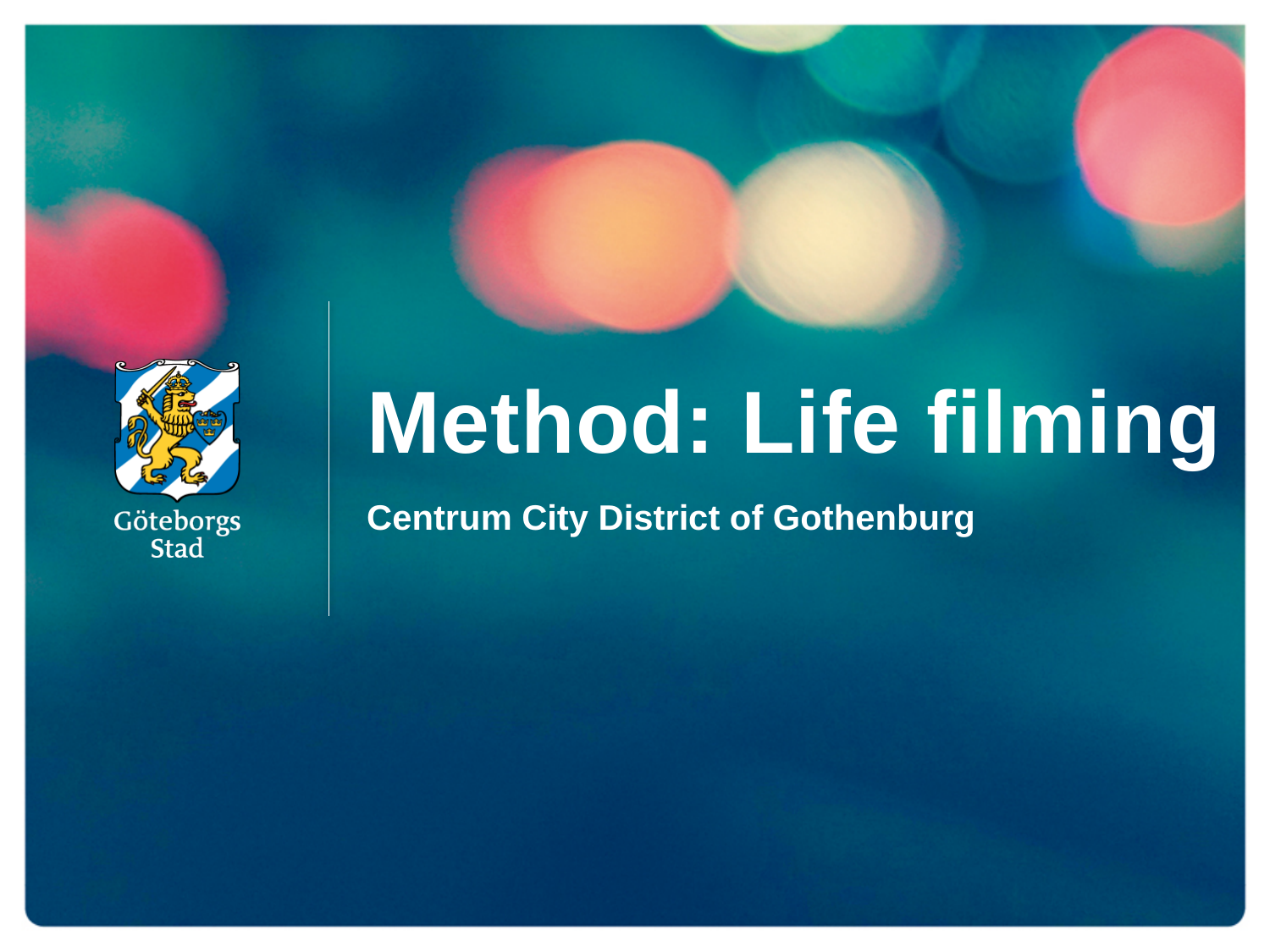

# Method: Life filming
Centrum City District of Gothenburg